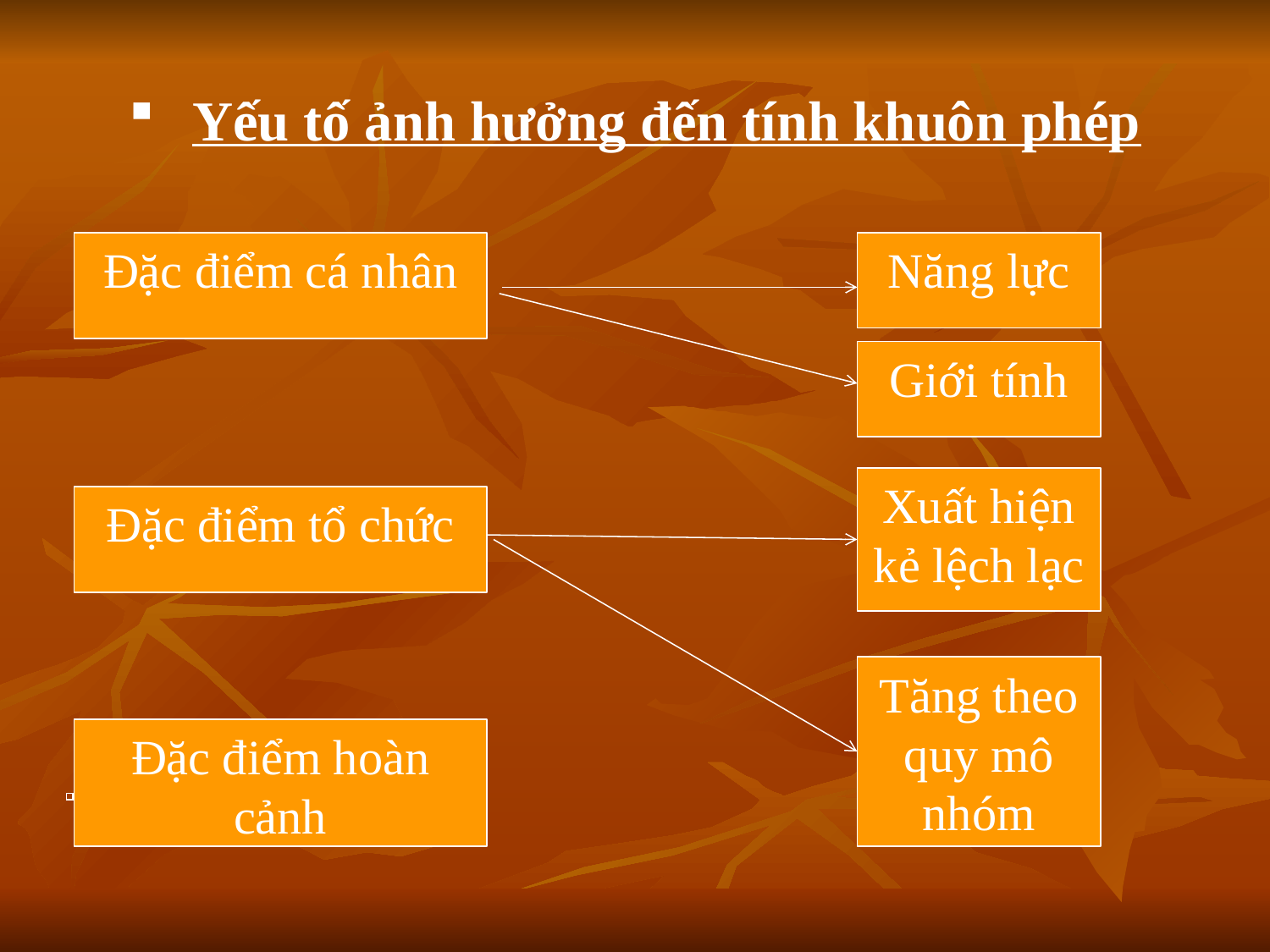

# Yếu tố ảnh hưởng đến tính khuôn phép

Đặc điểm cá nhân
Năng lực
Giới tính
Xuất hiện kẻ lệch lạc
Đặc điểm tổ chức
Tăng theo quy mô nhóm
Đặc điểm hoàn cảnh